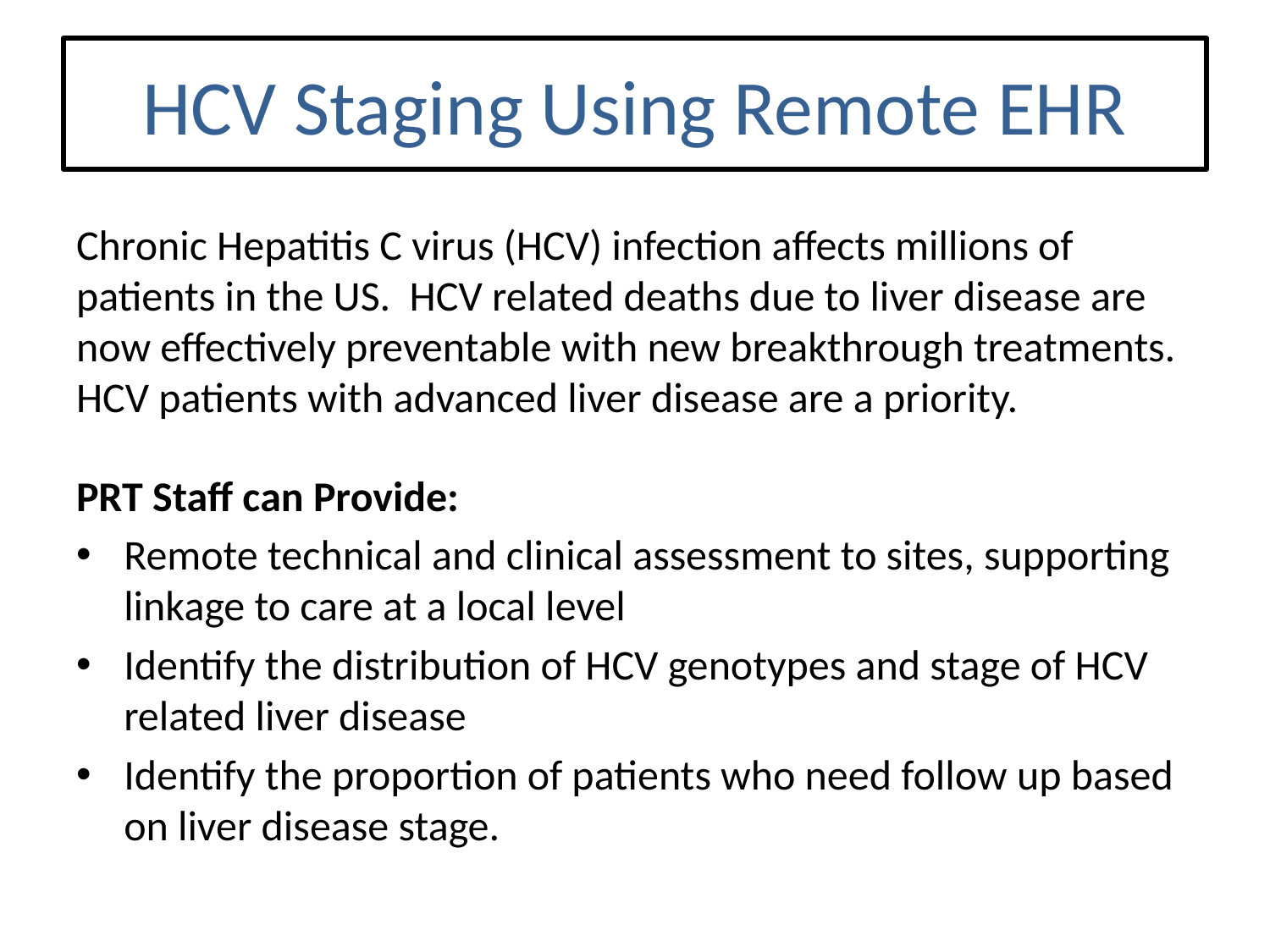

# HCV Staging Using Remote EHR
Chronic Hepatitis C virus (HCV) infection affects millions of patients in the US.  HCV related deaths due to liver disease are now effectively preventable with new breakthrough treatments.  HCV patients with advanced liver disease are a priority.

PRT Staff can Provide:
Remote technical and clinical assessment to sites, supporting linkage to care at a local level
Identify the distribution of HCV genotypes and stage of HCV related liver disease
Identify the proportion of patients who need follow up based on liver disease stage.